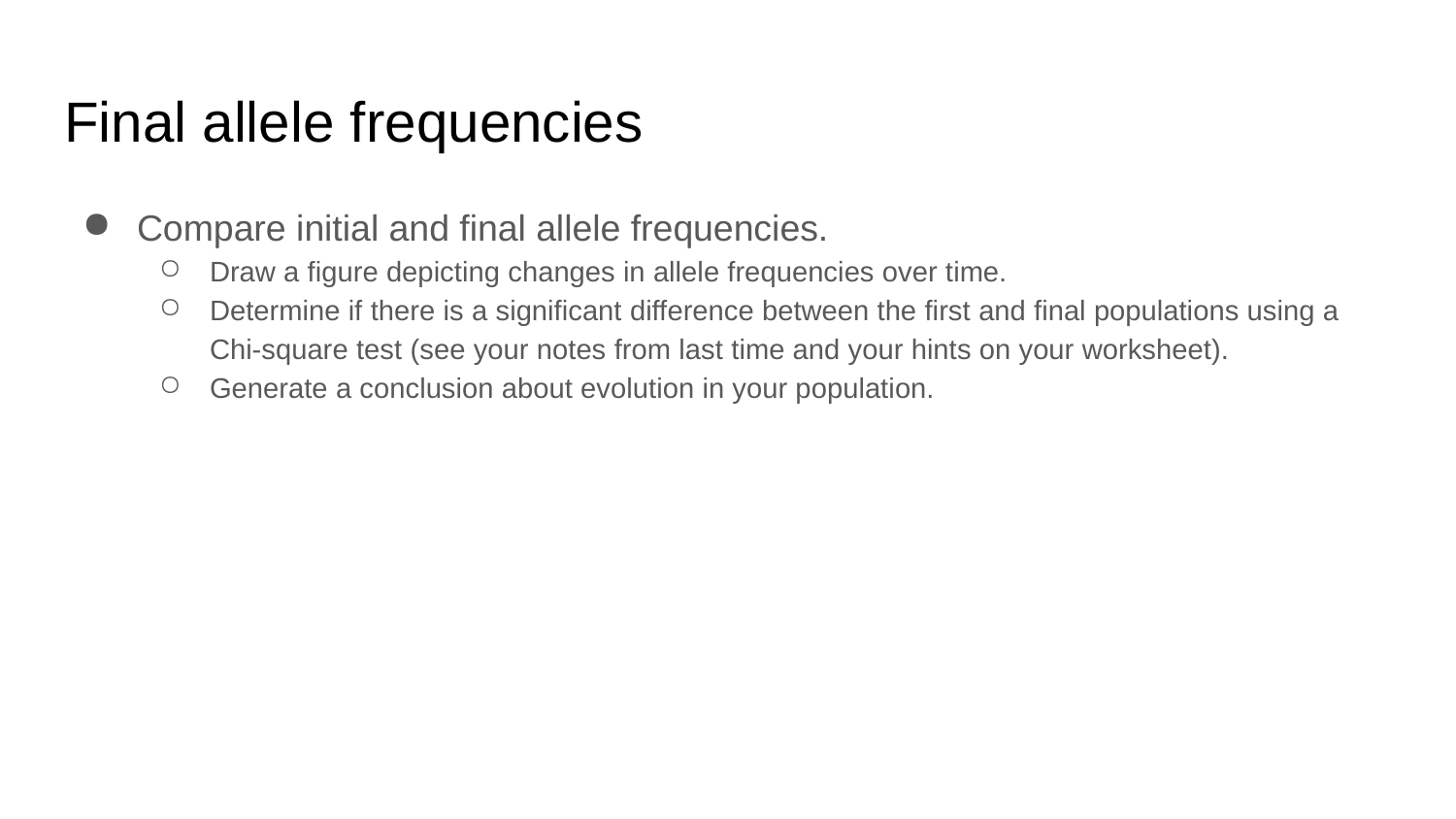

# Final allele frequencies
Compare initial and final allele frequencies.
Draw a figure depicting changes in allele frequencies over time.
Determine if there is a significant difference between the first and final populations using a Chi-square test (see your notes from last time and your hints on your worksheet).
Generate a conclusion about evolution in your population.